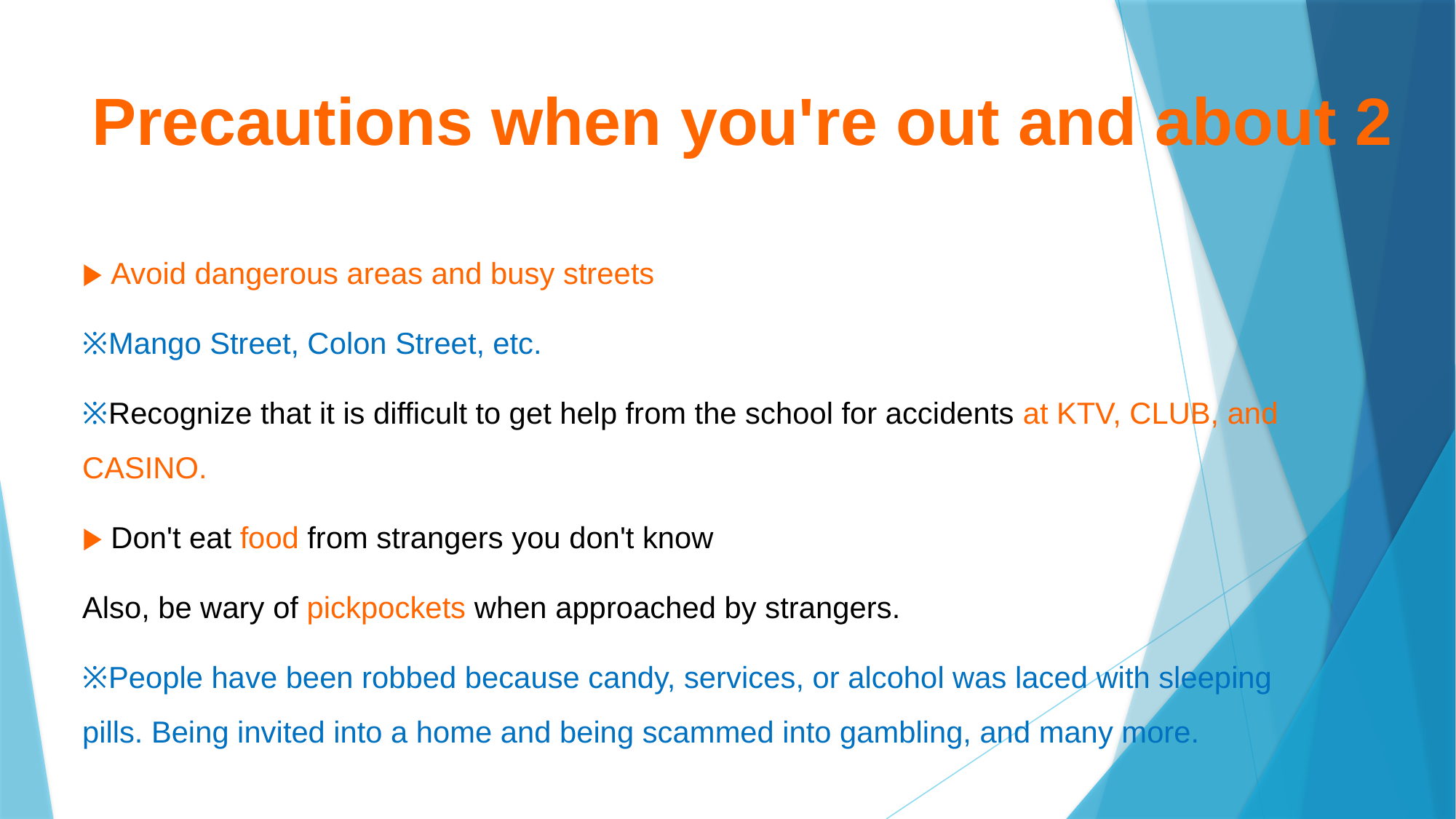

# Precautions when you're out and about 2
▶ Avoid dangerous areas and busy streets
※ Mango Street, Colon Street, etc.
※ Recognize that it is difficult to get help from the school for accidents at KTV, CLUB, and CASINO.
▶ Don't eat food from strangers you don't know
Also, be wary of pickpockets when approached by strangers.
※ People have been robbed because candy, services, or alcohol was laced with sleeping pills. Being invited into a home and being scammed into gambling, and many more.